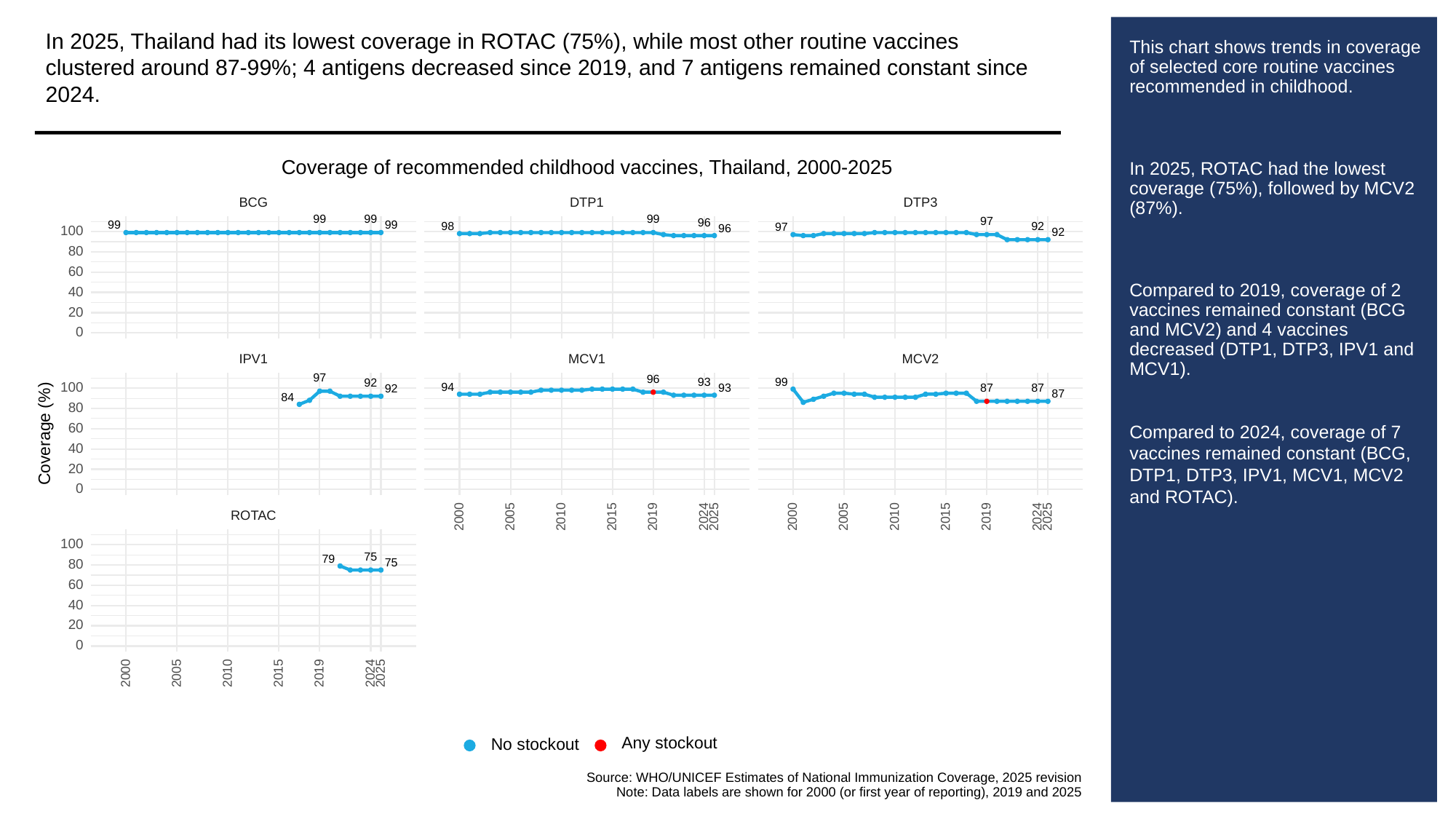

In 2025, Thailand had its lowest coverage in ROTAC (75%), while most other routine vaccines clustered around 87-99%; 4 antigens decreased since 2019, and 7 antigens remained constant since 2024.
# This chart shows trends in coverage of selected core routine vaccines recommended in childhood.

In 2025, ROTAC had the lowest coverage (75%), followed by MCV2 (87%).

Compared to 2019, coverage of 2 vaccines remained constant (BCG and MCV2) and 4 vaccines decreased (DTP1, DTP3, IPV1 and MCV1).

Compared to 2024, coverage of 7 vaccines remained constant (BCG, DTP1, DTP3, IPV1, MCV1, MCV2 and ROTAC).

Coverage of recommended childhood vaccines, Thailand, 2000-2025
BCG
DTP3
DTP1
99
99
99

97
96

99
99
98
92
97
96
100
92

80

60

40

20

0

MCV1
MCV2
IPV1

97
96

99
93
92
100
94
93
87
87
92

87

84

80

60
Coverage (%)

40

20

0

ROTAC
2000
2005
2010
2015
2019
2024
2025
2000
2005
2010
2015
2019
2024
2025

100

75

79
75
80

60

40

20

0

2000
2005
2010
2015
2019
2024
2025
Any stockout
No stockout

Source: WHO/UNICEF Estimates of National Immunization Coverage, 2025 revision
Note: Data labels are shown for 2000 (or first year of reporting), 2019 and 2025